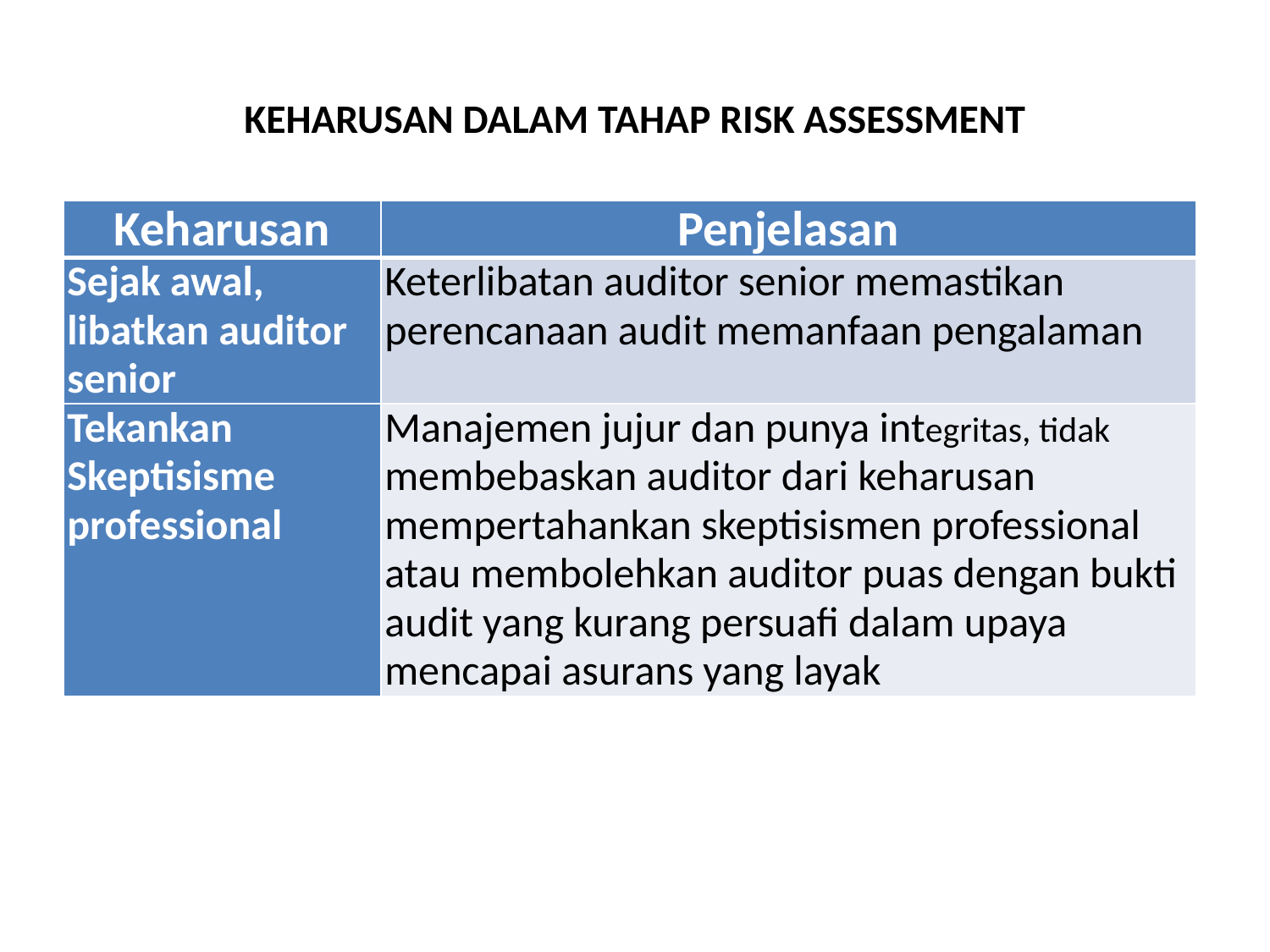

# KEHARUSAN DALAM TAHAP RISK ASSESSMENT
| Keharusan | Penjelasan |
| --- | --- |
| Sejak awal, libatkan auditor senior | Keterlibatan auditor senior memastikan perencanaan audit memanfaan pengalaman |
| Tekankan Skeptisisme professional | Manajemen jujur dan punya integritas, tidak membebaskan auditor dari keharusan mempertahankan skeptisismen professional atau membolehkan auditor puas dengan bukti audit yang kurang persuafi dalam upaya mencapai asurans yang layak |